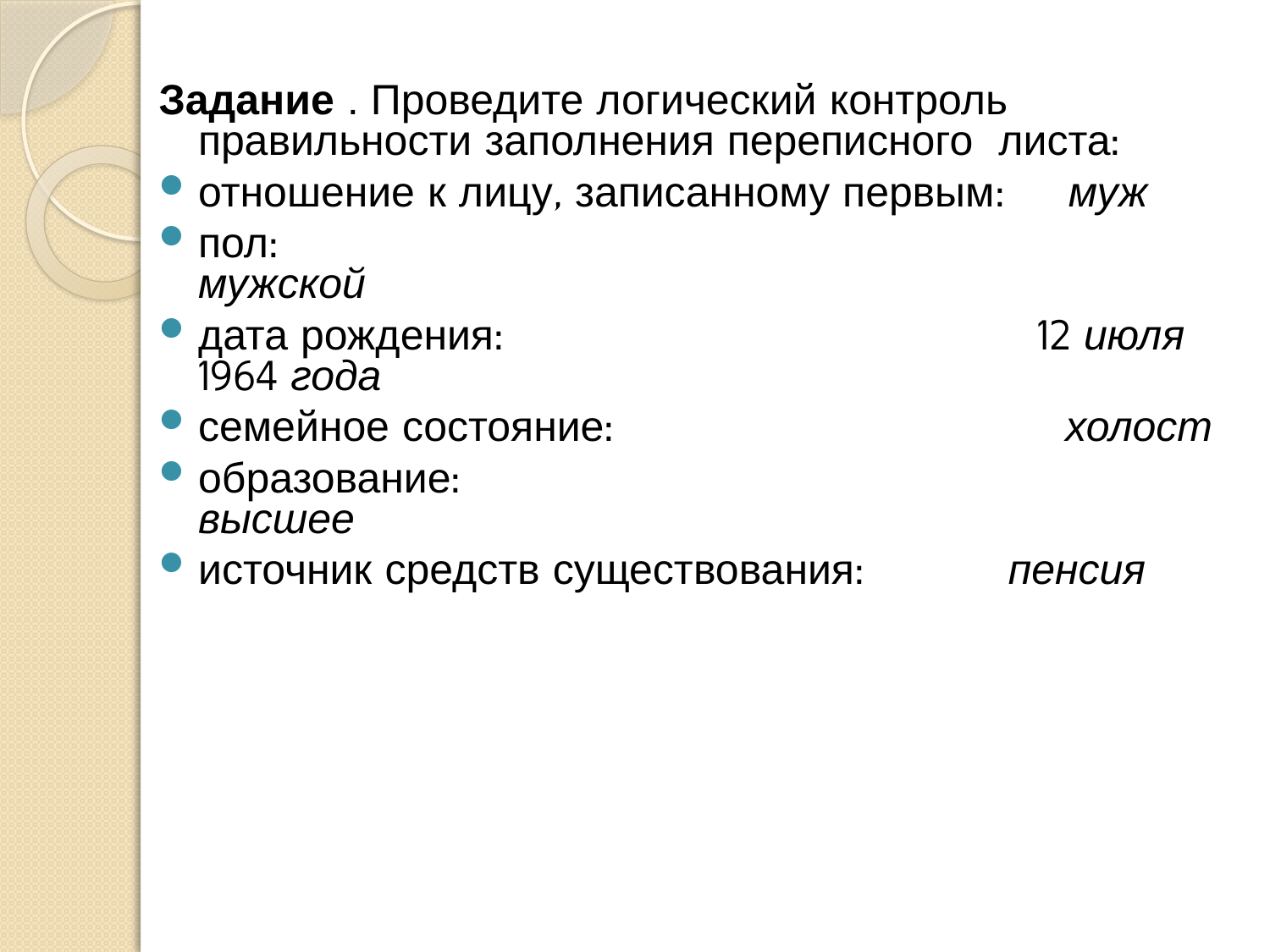

Задание . Проведите логический контроль правильности заполнения переписного  листа:
отношение к лицу, записанному первым:     муж
пол:                                                                       мужской
дата рождения:                                             12 июля 1964 года
семейное состояние:                                      холост
образование:                                                        высшее
источник средств существования:            пенсия